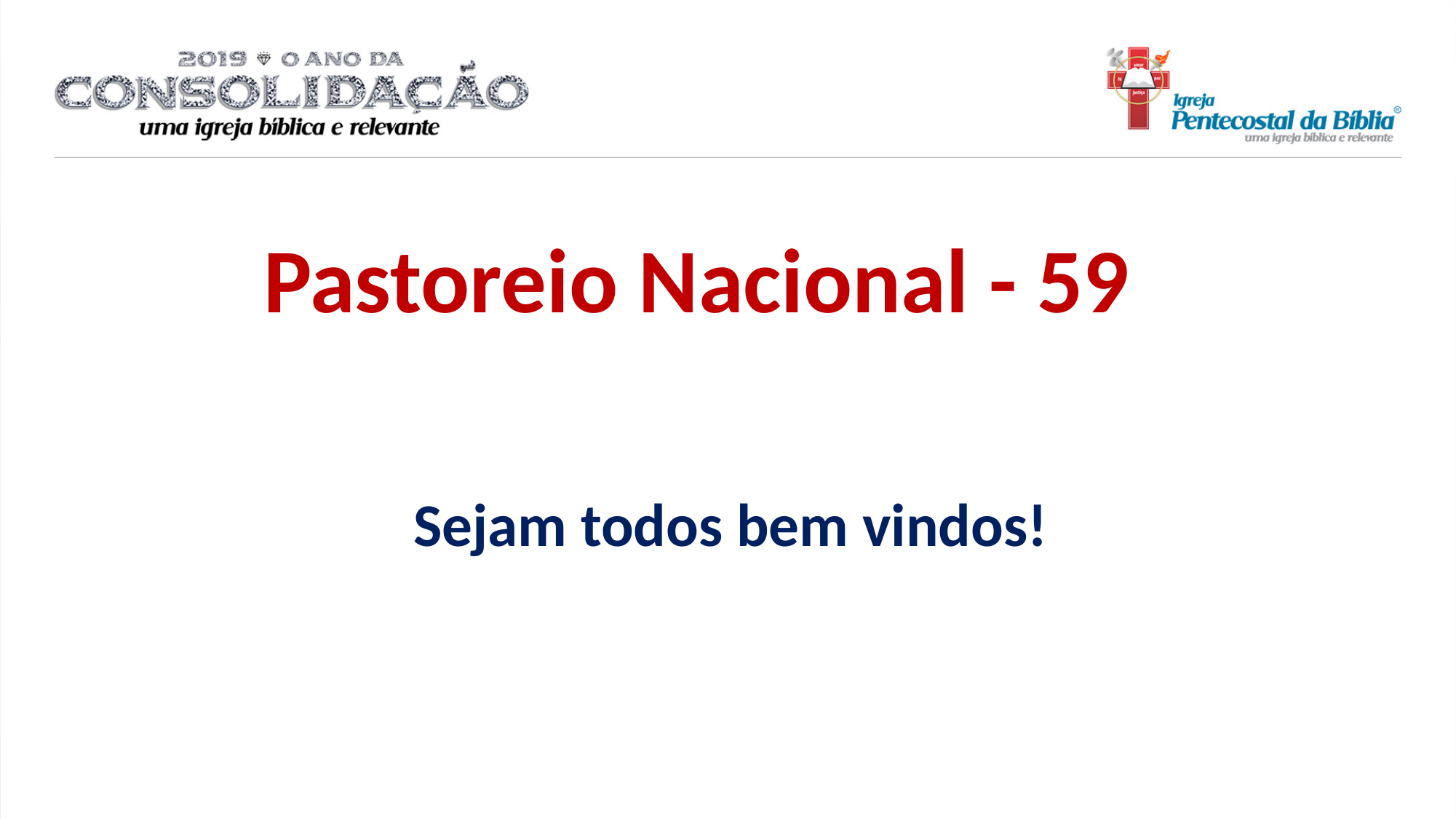

# Pastoreio Nacional - 59

Sejam todos bem vindos!